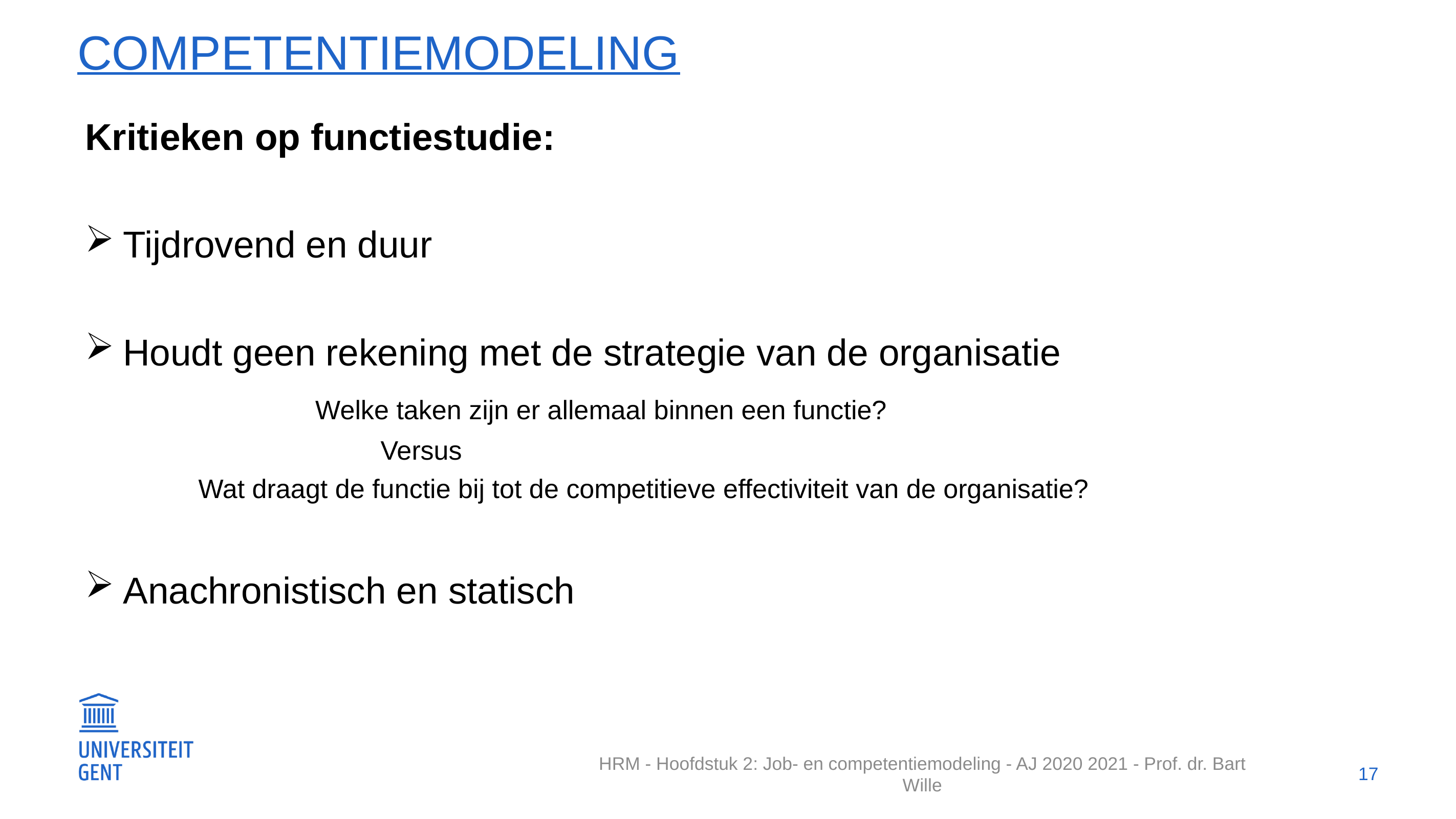

# competentiemodeling
Kritieken op functiestudie:

Tijdrovend en duur

Houdt geen rekening met de strategie van de organisatie
			Welke taken zijn er allemaal binnen een functie?
		Versus
Wat draagt de functie bij tot de competitieve effectiviteit van de organisatie?

Anachronistisch en statisch

17
HRM - Hoofdstuk 2: Job- en competentiemodeling - AJ 2020 2021 - Prof. dr. Bart Wille